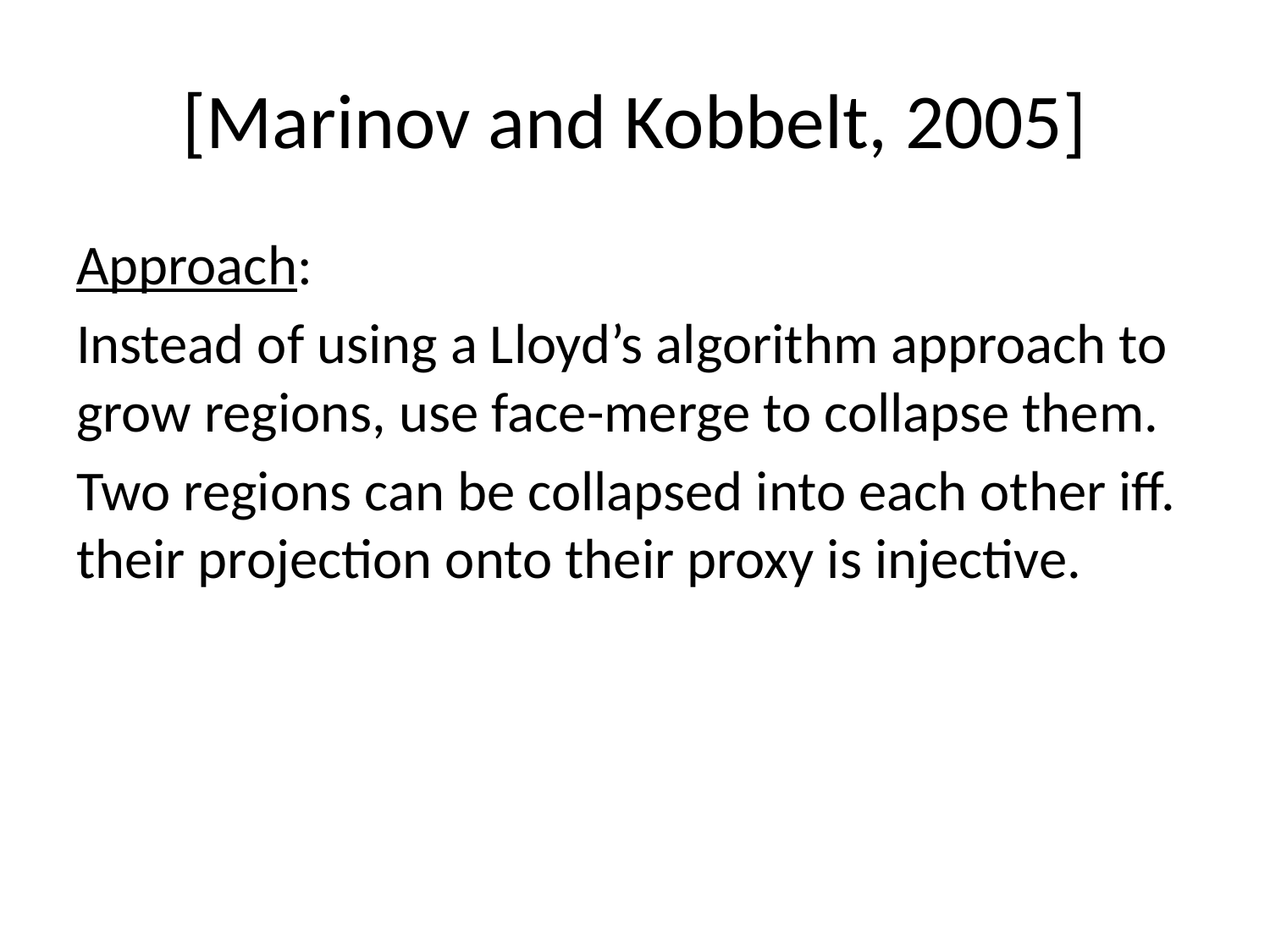

# [Marinov and Kobbelt, 2005]
Approach:
Instead of using a Lloyd’s algorithm approach to grow regions, use face-merge to collapse them.
Two regions can be collapsed into each other iff. their projection onto their proxy is injective.